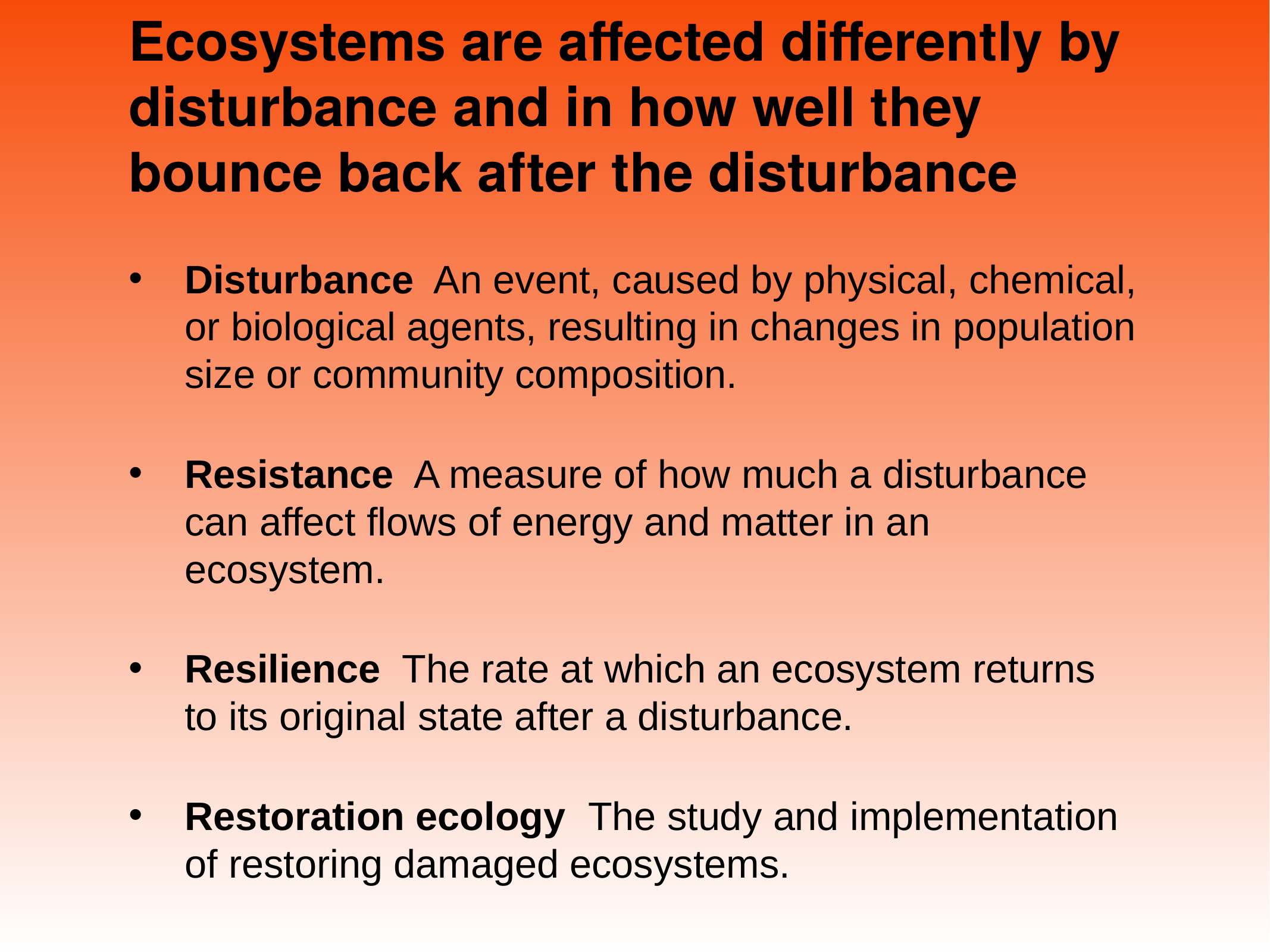

# Ecosystems are affected differently by disturbance and in how well they bounce back after the disturbance
Disturbance  An event, caused by physical, chemical, or biological agents, resulting in changes in population size or community composition.
Resistance  A measure of how much a disturbance can affect flows of energy and matter in an ecosystem.
Resilience  The rate at which an ecosystem returns to its original state after a disturbance.
Restoration ecology  The study and implementation of restoring damaged ecosystems.